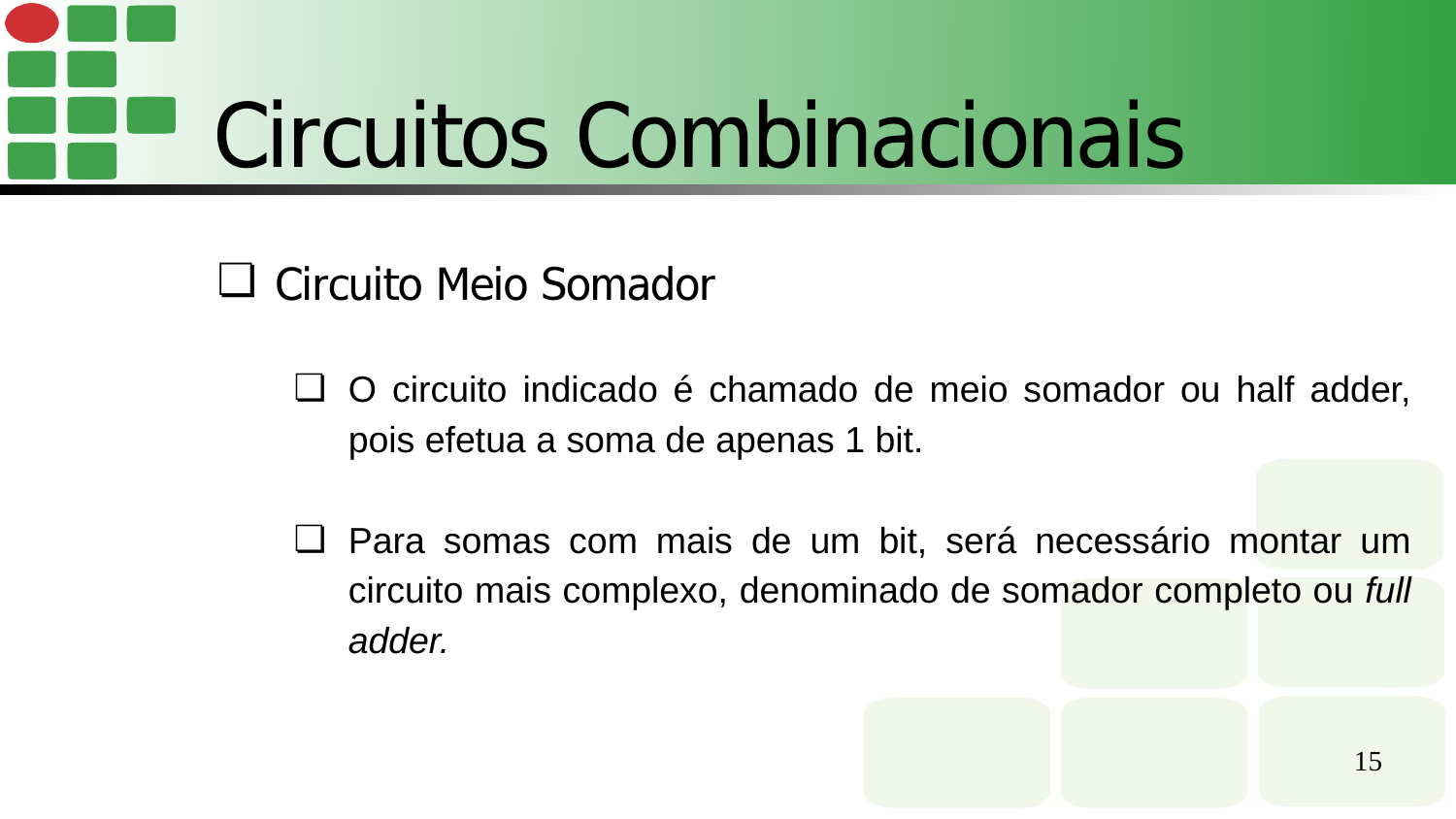

Circuitos Combinacionais
Circuito Meio Somador

O circuito indicado é chamado de meio somador ou half adder, pois efetua a soma de apenas 1 bit.

Para somas com mais de um bit, será necessário montar um circuito mais complexo, denominado de somador completo ou full adder.

15